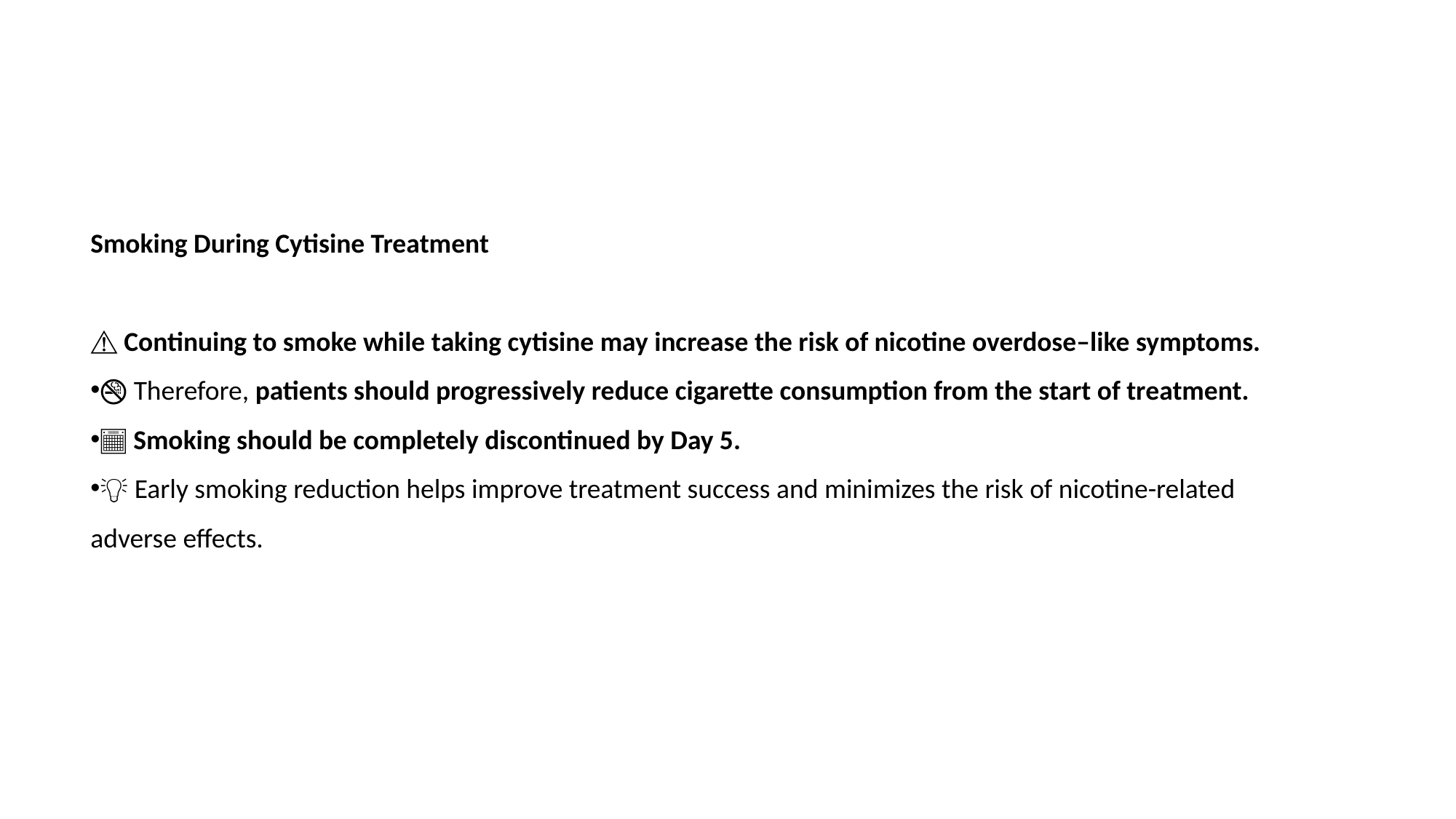

Smoking During Cytisine Treatment

⚠ Continuing to smoke while taking cytisine may increase the risk of nicotine overdose–like symptoms.
🚭 Therefore, patients should progressively reduce cigarette consumption from the start of treatment.
📅 Smoking should be completely discontinued by Day 5.
💡 Early smoking reduction helps improve treatment success and minimizes the risk of nicotine-related adverse effects.